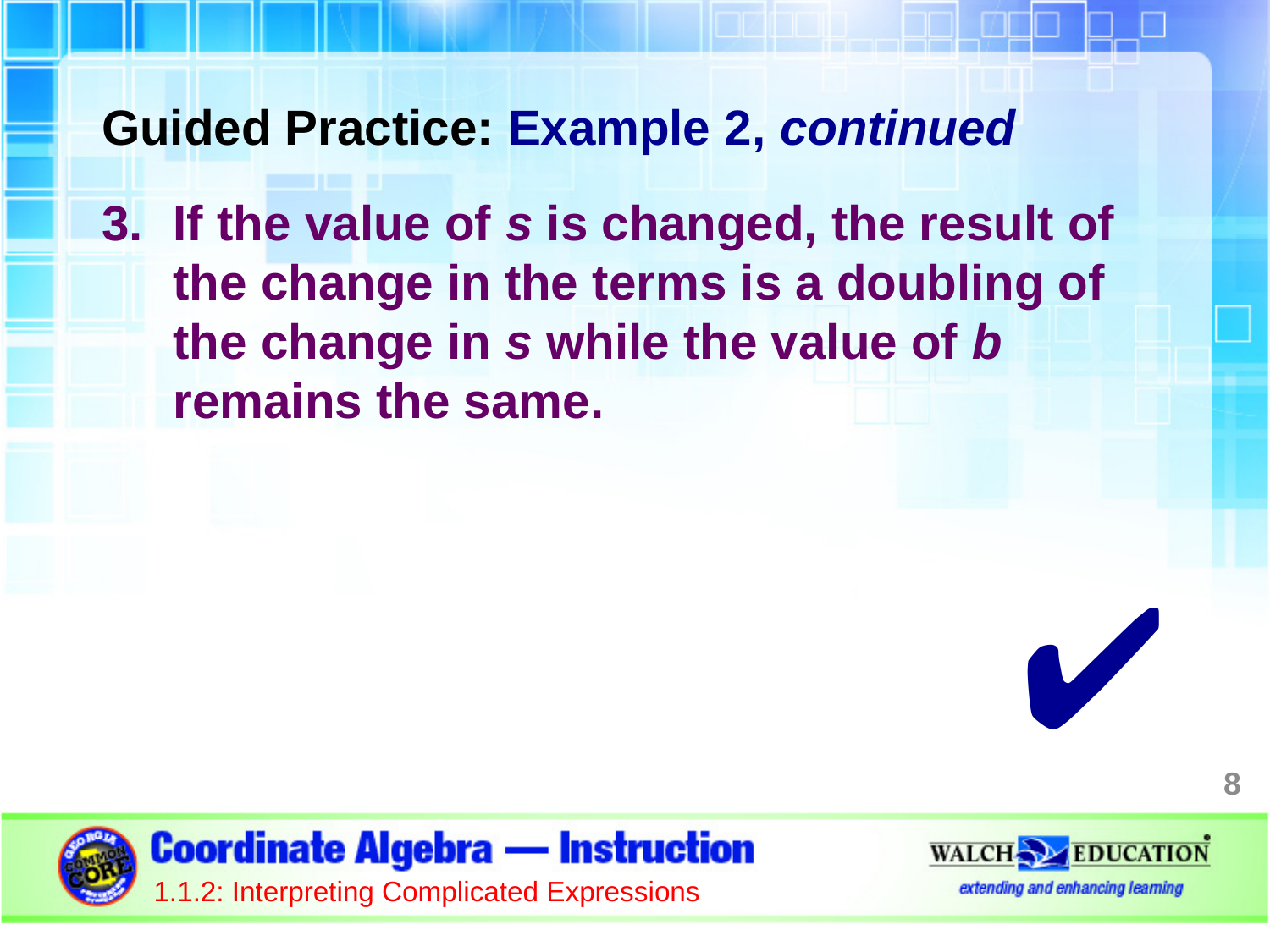

Guided Practice: Example 2, continued

If the value of s is changed, the result of the change in the terms is a doubling of the change in s while the value of b remains the same.
✔
8
1.1.2: Interpreting Complicated Expressions